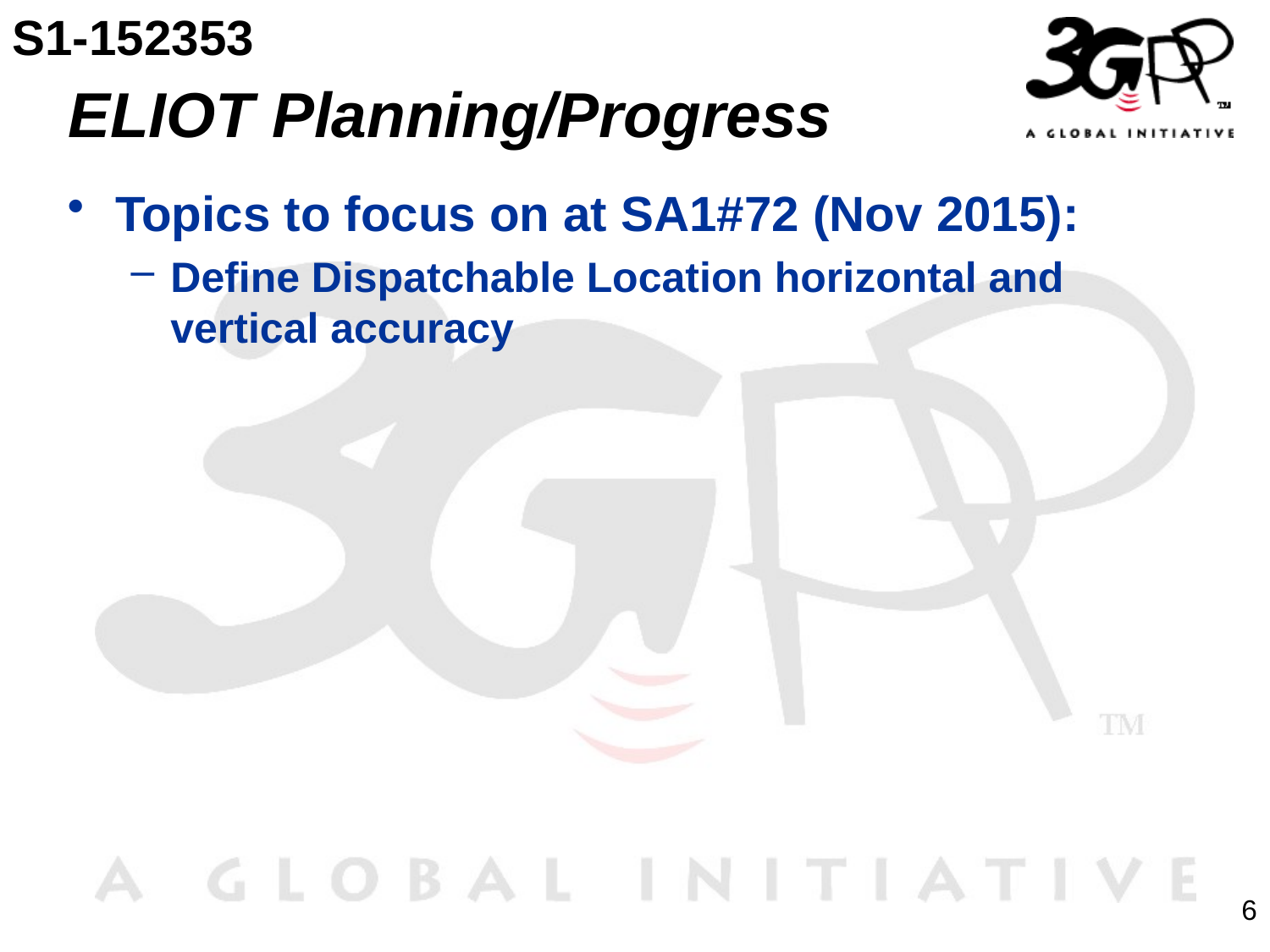

S1-152353

# ELIOT Planning/Progress
Topics to focus on at SA1#72 (Nov 2015):
Define Dispatchable Location horizontal and vertical accuracy

6